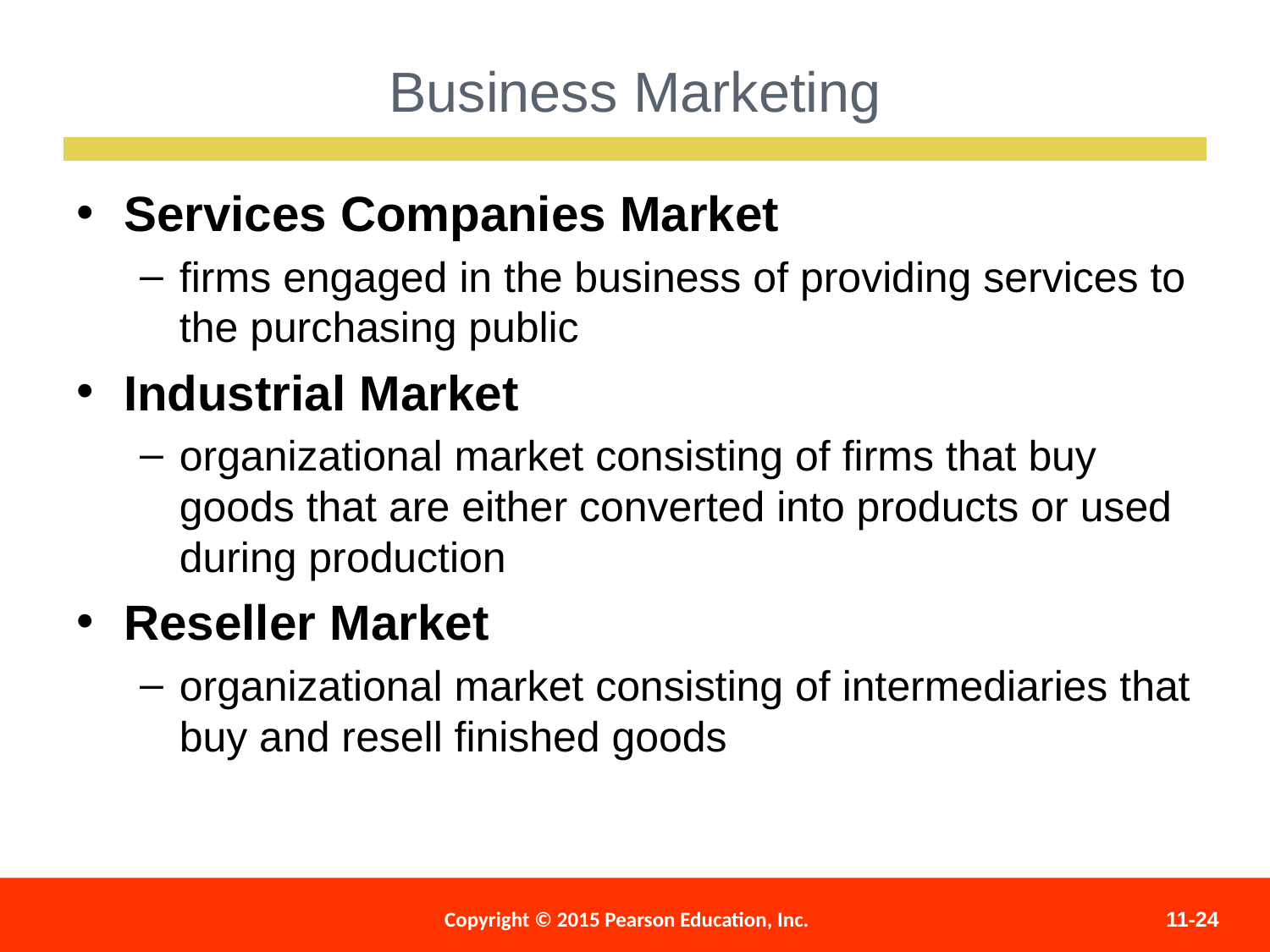

Business Marketing
Services Companies Market
firms engaged in the business of providing services to the purchasing public
Industrial Market
organizational market consisting of firms that buy goods that are either converted into products or used during production
Reseller Market
organizational market consisting of intermediaries that buy and resell finished goods